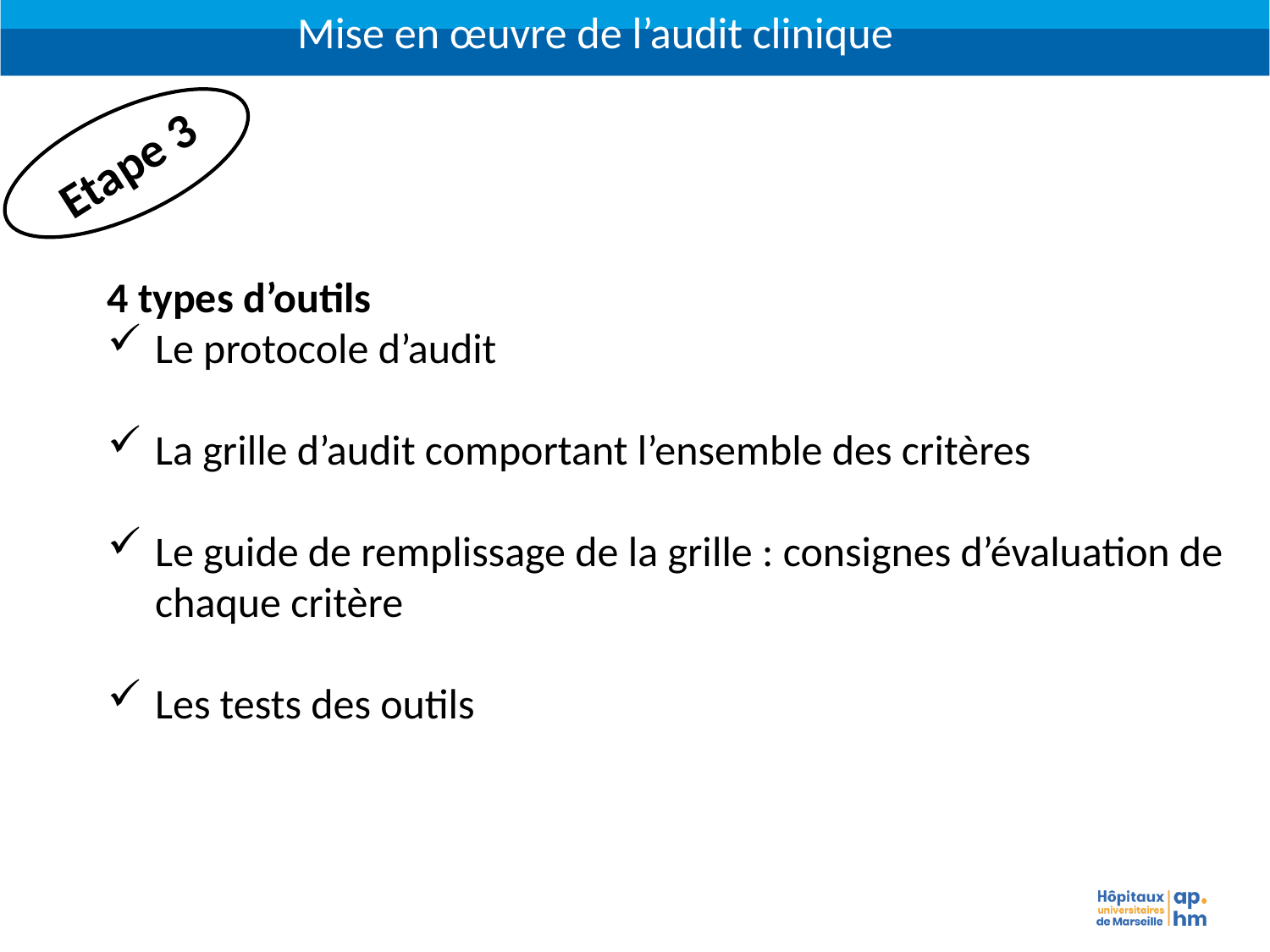

Mise en œuvre de l’audit clinique

4 types d’outils
Le protocole d’audit

La grille d’audit comportant l’ensemble des critères

Le guide de remplissage de la grille : consignes d’évaluation de chaque critère

Les tests des outils

Etape 3